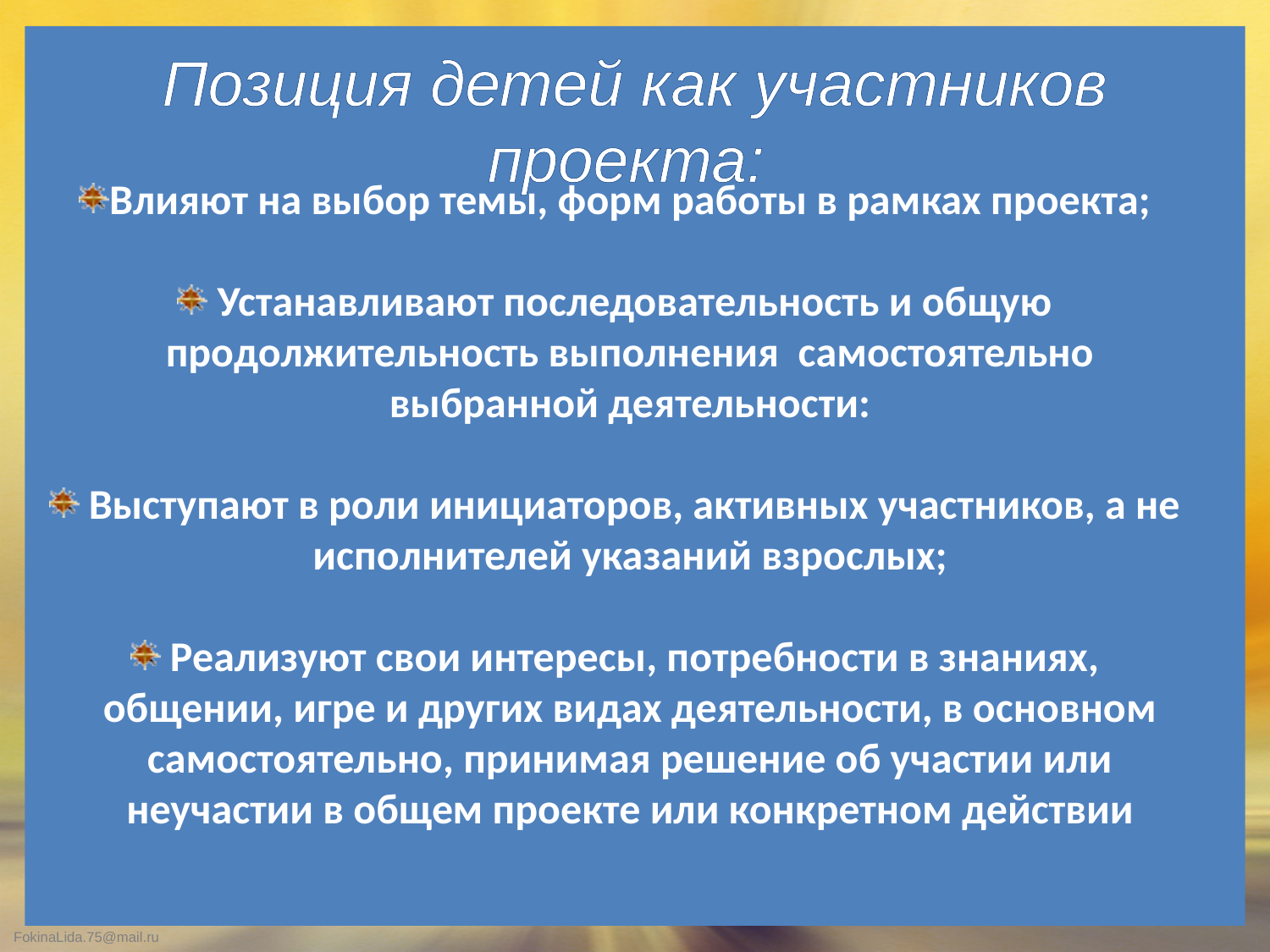

Позиция детей как участников проекта:
Влияют на выбор темы, форм работы в рамках проекта;

 Устанавливают последовательность и общую продолжительность выполнения  самостоятельно выбранной деятельности:

 Выступают в роли инициаторов, активных участников, а не исполнителей указаний взрослых;

 Реализуют свои интересы, потребности в знаниях, общении, игре и других видах деятельности, в основном самостоятельно, принимая решение об участии или неучастии в общем проекте или конкретном действии